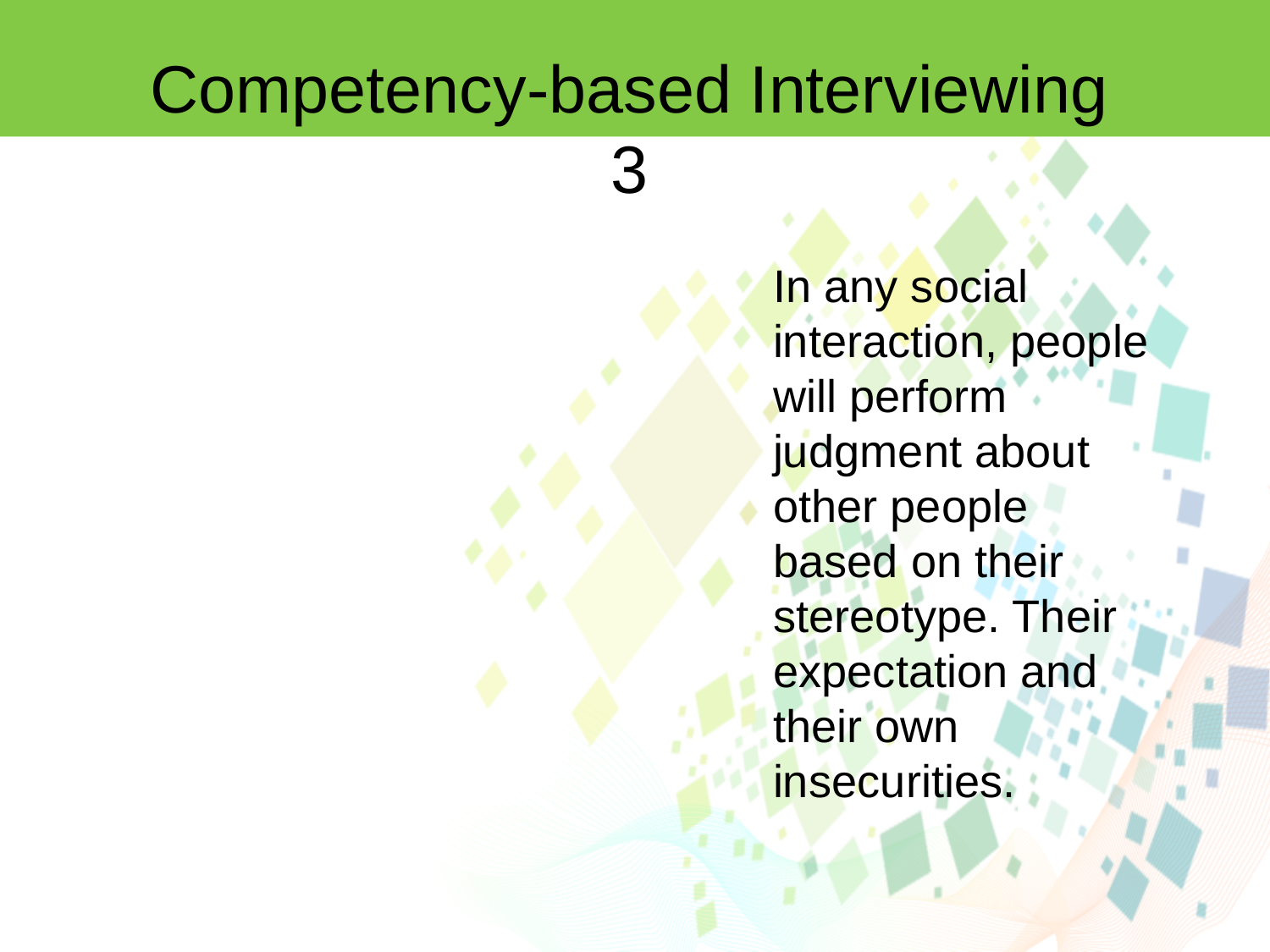

Competency-based Interviewing 3
In any social interaction, people will perform judgment about other people based on their stereotype. Their expectation and their own insecurities.